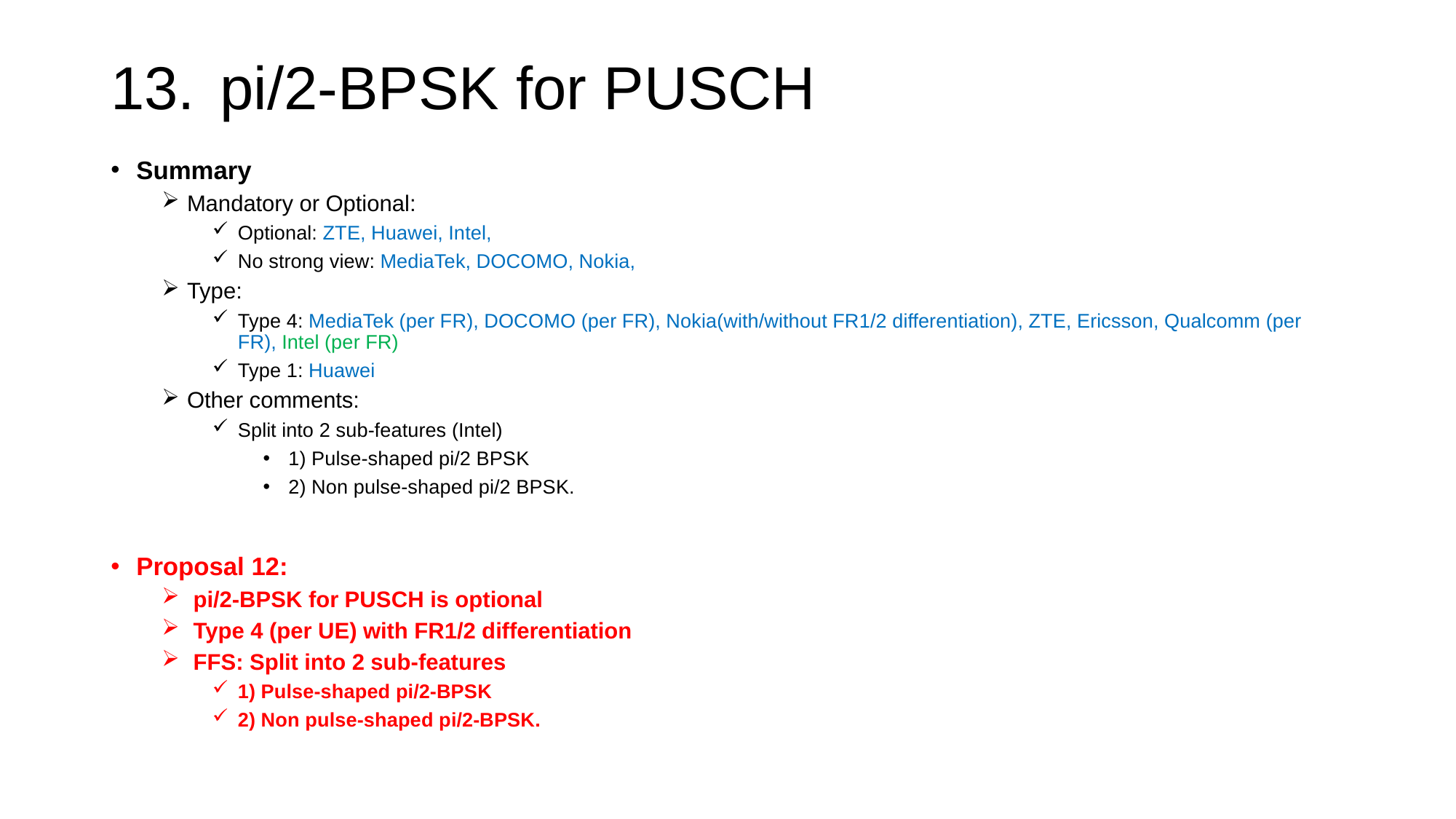

# 13.	pi/2-BPSK for PUSCH
Summary
Mandatory or Optional:
Optional: ZTE, Huawei, Intel,
No strong view: MediaTek, DOCOMO, Nokia,
Type:
Type 4: MediaTek (per FR), DOCOMO (per FR), Nokia(with/without FR1/2 differentiation), ZTE, Ericsson, Qualcomm (per FR), Intel (per FR)
Type 1: Huawei
Other comments:
Split into 2 sub-features (Intel)
1) Pulse-shaped pi/2 BPSK
2) Non pulse-shaped pi/2 BPSK.

Proposal 12:
 pi/2-BPSK for PUSCH is optional
 Type 4 (per UE) with FR1/2 differentiation
 FFS: Split into 2 sub-features
1) Pulse-shaped pi/2-BPSK
2) Non pulse-shaped pi/2-BPSK.